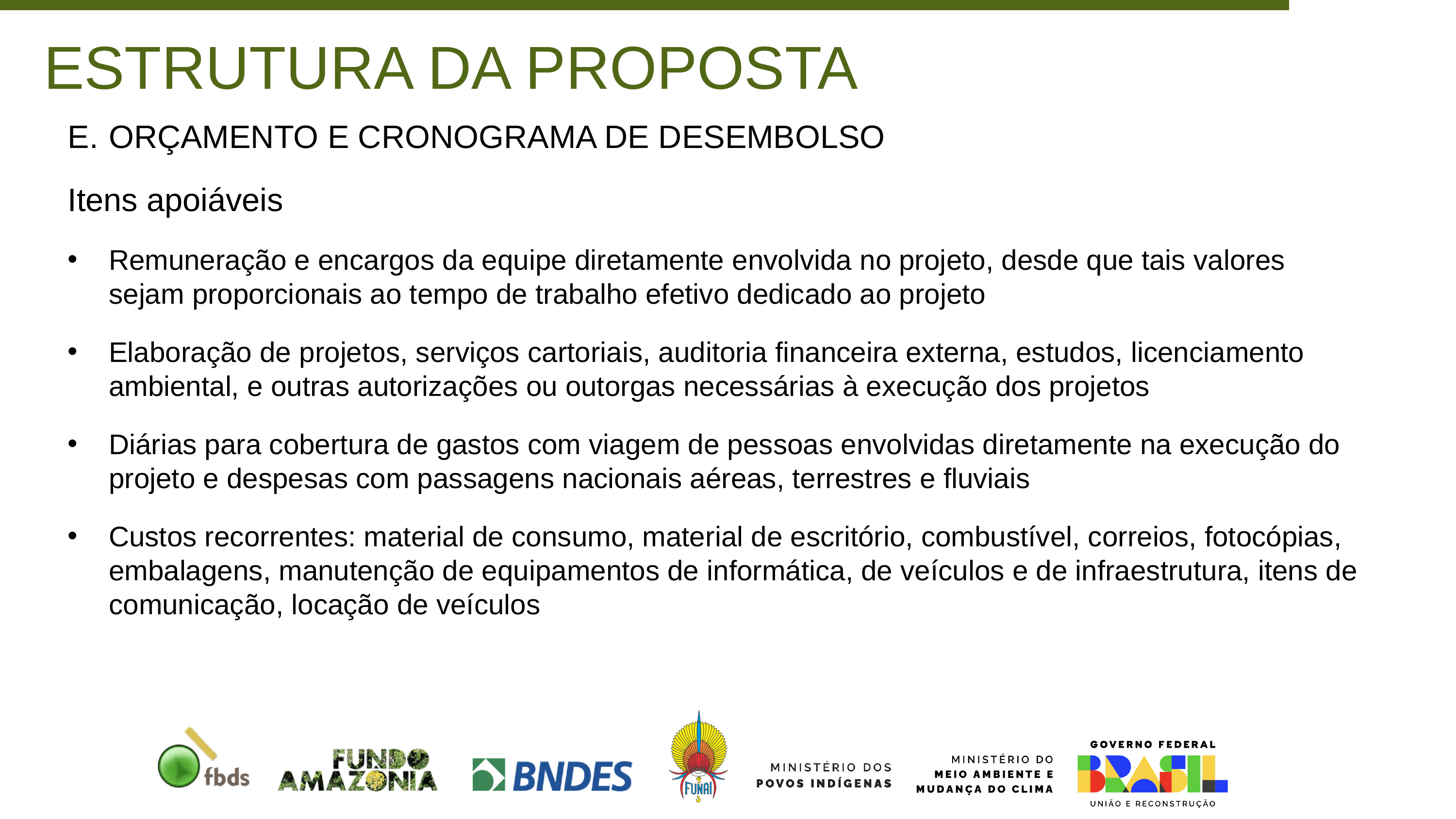

ESTRUTURA DA PROPOSTA
ORÇAMENTO E CRONOGRAMA DE DESEMBOLSO

Itens apoiáveis

Remuneração e encargos da equipe diretamente envolvida no projeto, desde que tais valores sejam proporcionais ao tempo de trabalho efetivo dedicado ao projeto

Elaboração de projetos, serviços cartoriais, auditoria financeira externa, estudos, licenciamento ambiental, e outras autorizações ou outorgas necessárias à execução dos projetos

Diárias para cobertura de gastos com viagem de pessoas envolvidas diretamente na execução do projeto e despesas com passagens nacionais aéreas, terrestres e fluviais

Custos recorrentes: material de consumo, material de escritório, combustível, correios, fotocópias, embalagens, manutenção de equipamentos de informática, de veículos e de infraestrutura, itens de comunicação, locação de veículos